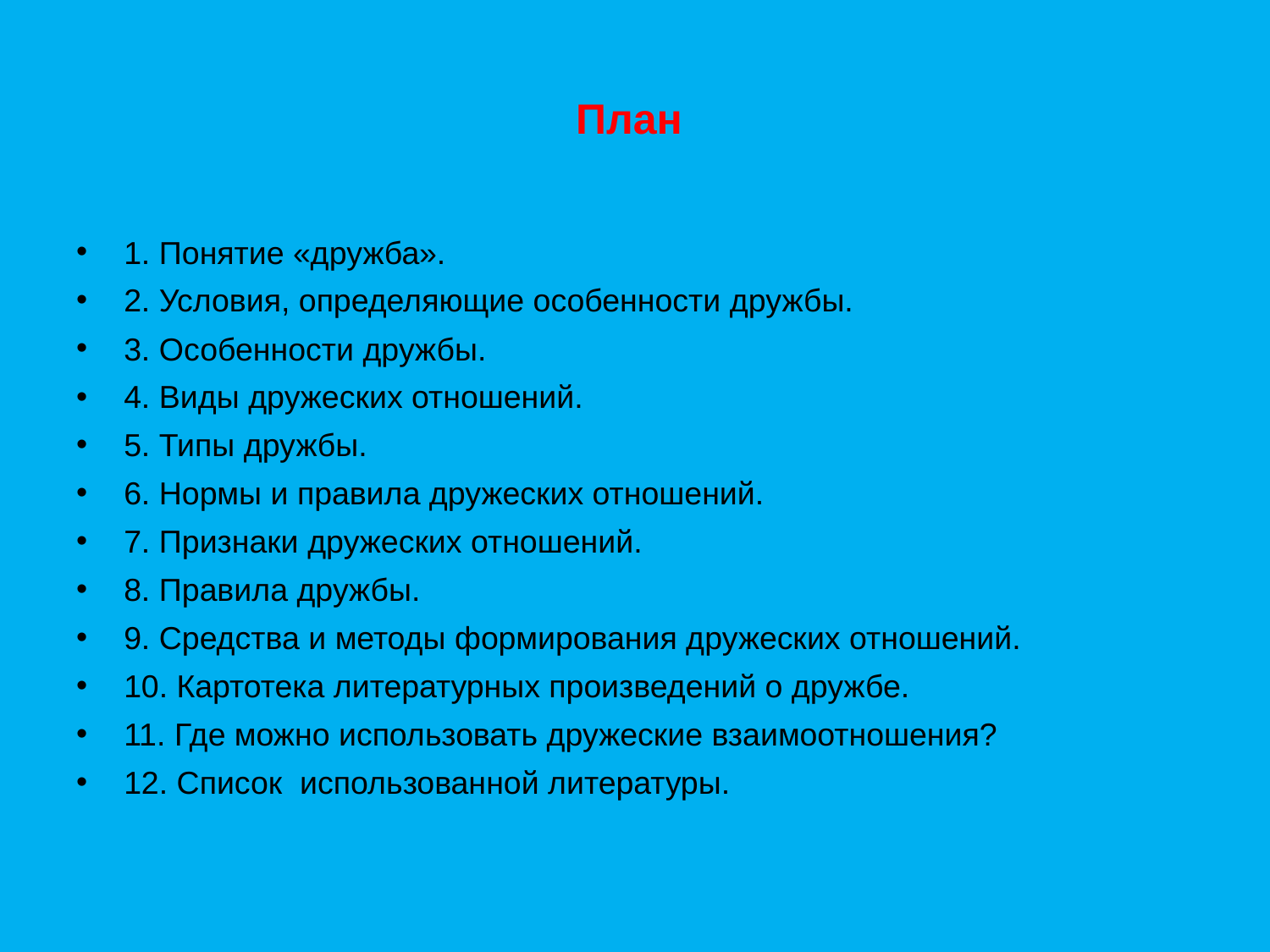

# План
1. Понятие «дружба».
2. Условия, определяющие особенности дружбы.
3. Особенности дружбы.
4. Виды дружеских отношений.
5. Типы дружбы.
6. Нормы и правила дружеских отношений.
7. Признаки дружеских отношений.
8. Правила дружбы.
9. Средства и методы формирования дружеских отношений.
10. Картотека литературных произведений о дружбе.
11. Где можно использовать дружеские взаимоотношения?
12. Список  использованной литературы.